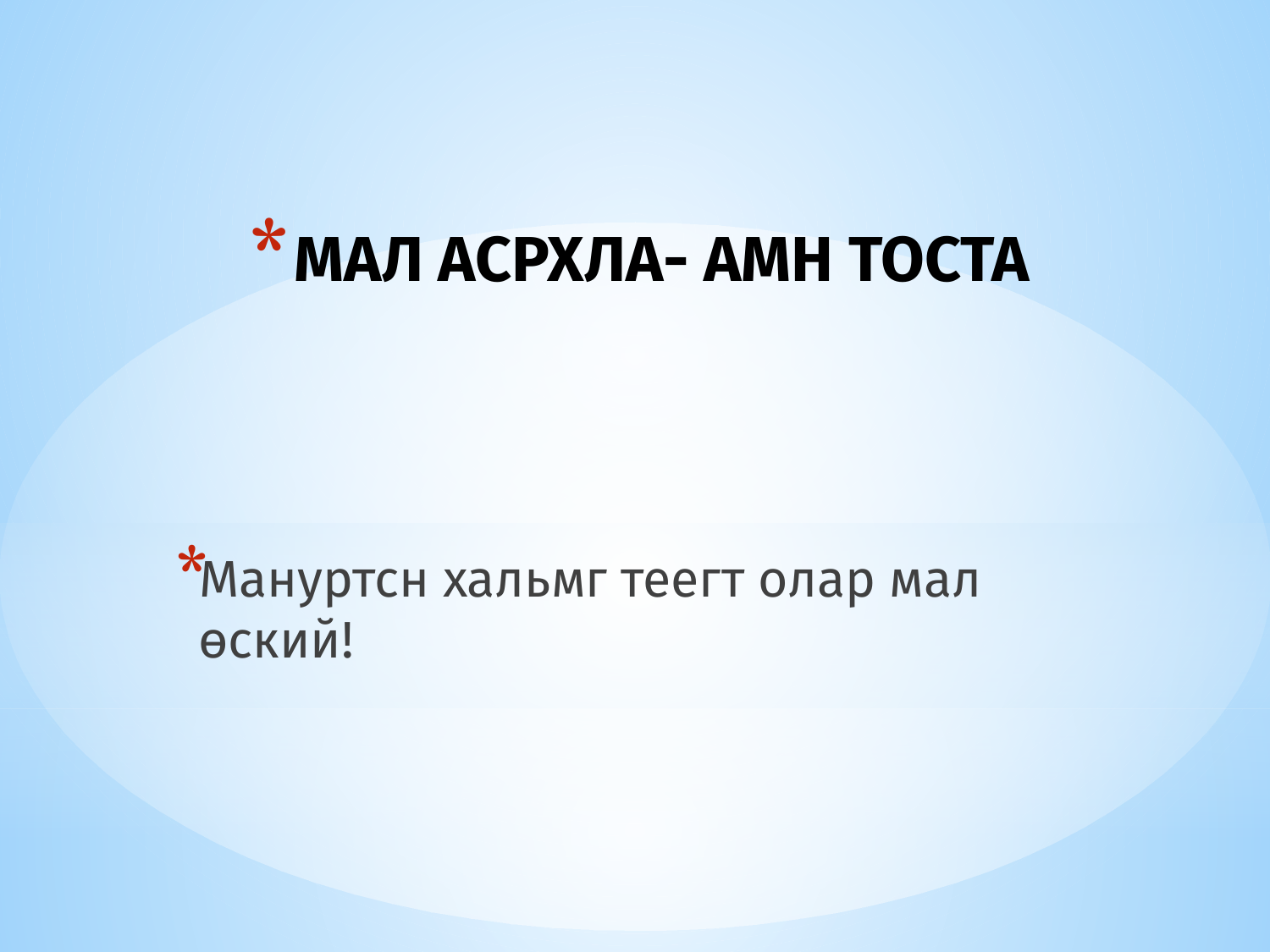

# МАЛ АСРХЛА- АМН ТОСТА

Мануртсн хальмг теегт олар мал өский!